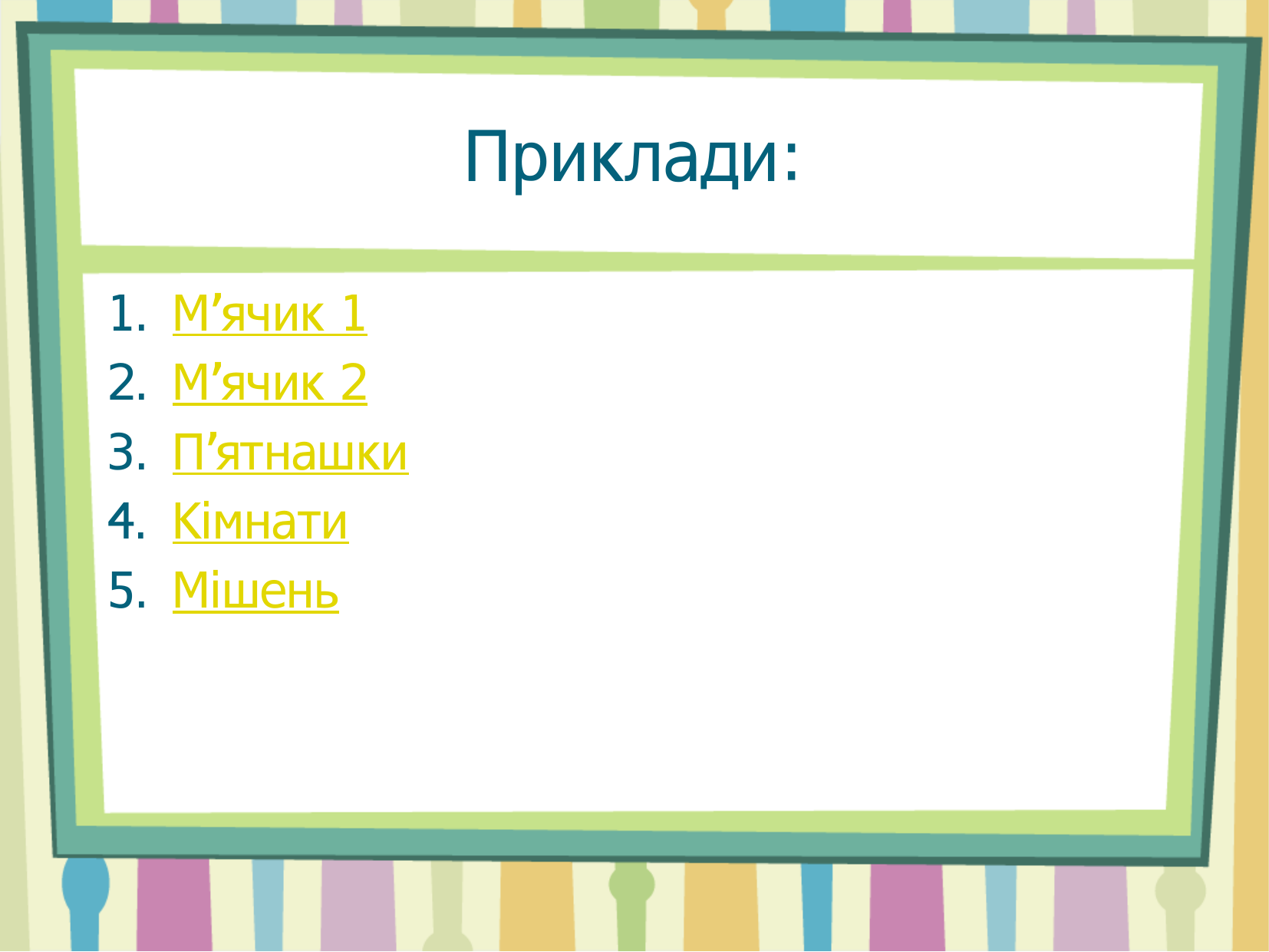

# Приклади:
М’ячик 1
М’ячик 2
П’ятнашки
Кімнати
Мішень